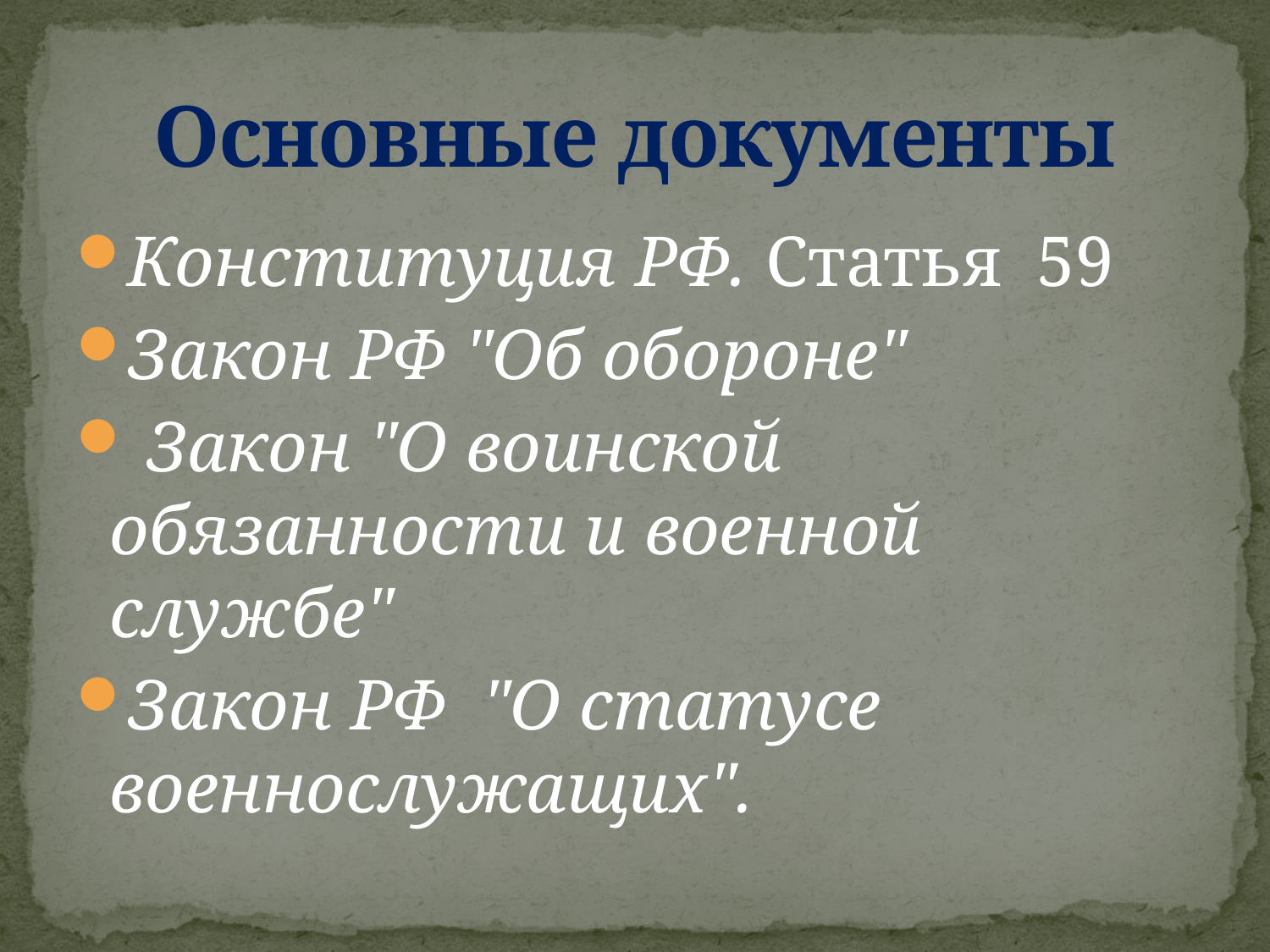

# Основные документы
Конституция РФ. Статья  59
Закон РФ "Об обороне"
 Закон "О воинской обязанности и военной службе"
Закон РФ  "О статусе военнослужащих".